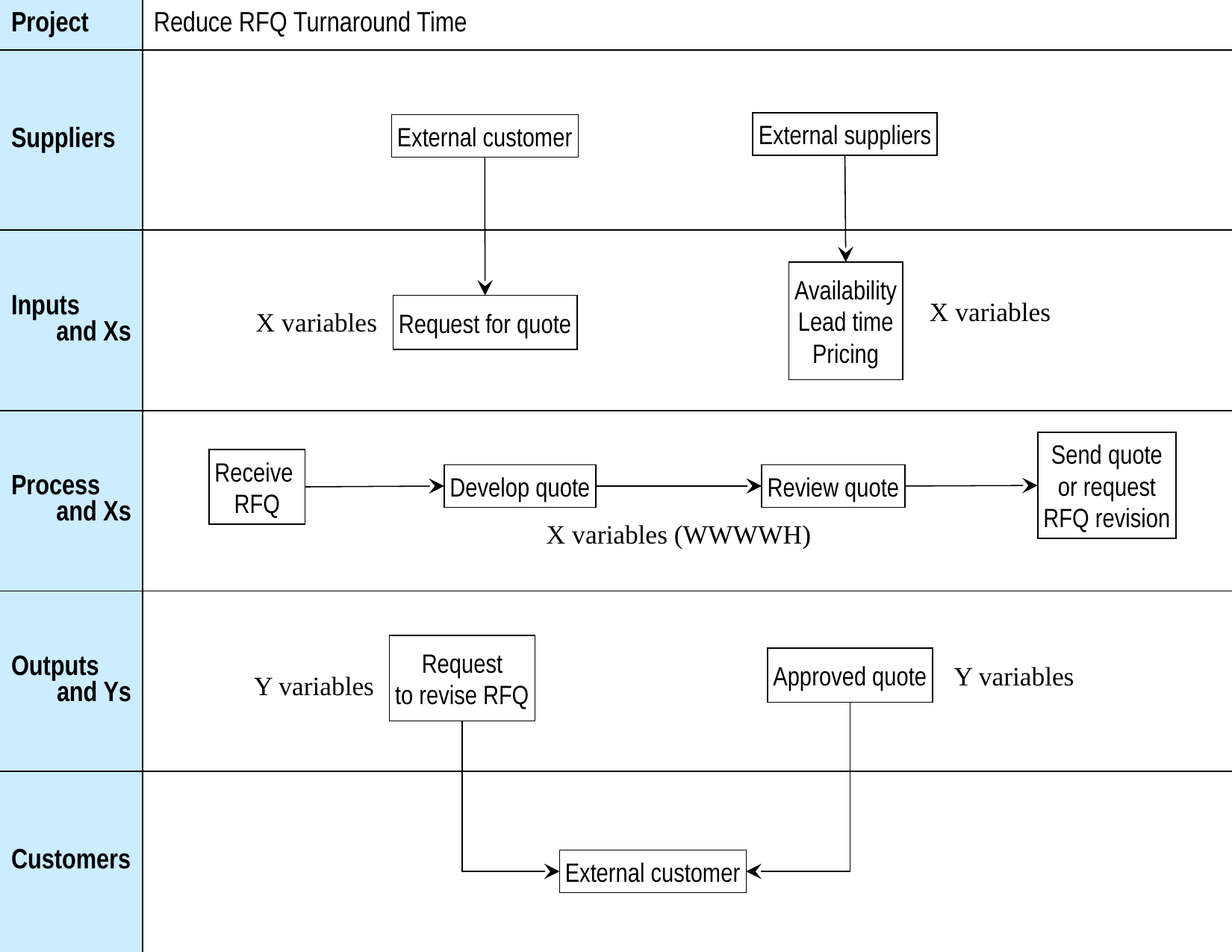

| Project | Reduce RFQ Turnaround Time |
| --- | --- |
| Suppliers |  |
| Inputs and Xs |  |
| Process and Xs |  |
| Outputs and Ys |  |
| Customers |  |
External suppliers
External customer
Availability
Lead time
Pricing
X variables
Request for quote
X variables
Send quote
or request
RFQ revision
Receive
RFQ
Develop quote
Review quote
X variables (WWWWH)
Request
to revise RFQ
Approved quote
 Y variables
 Y variables
External customer